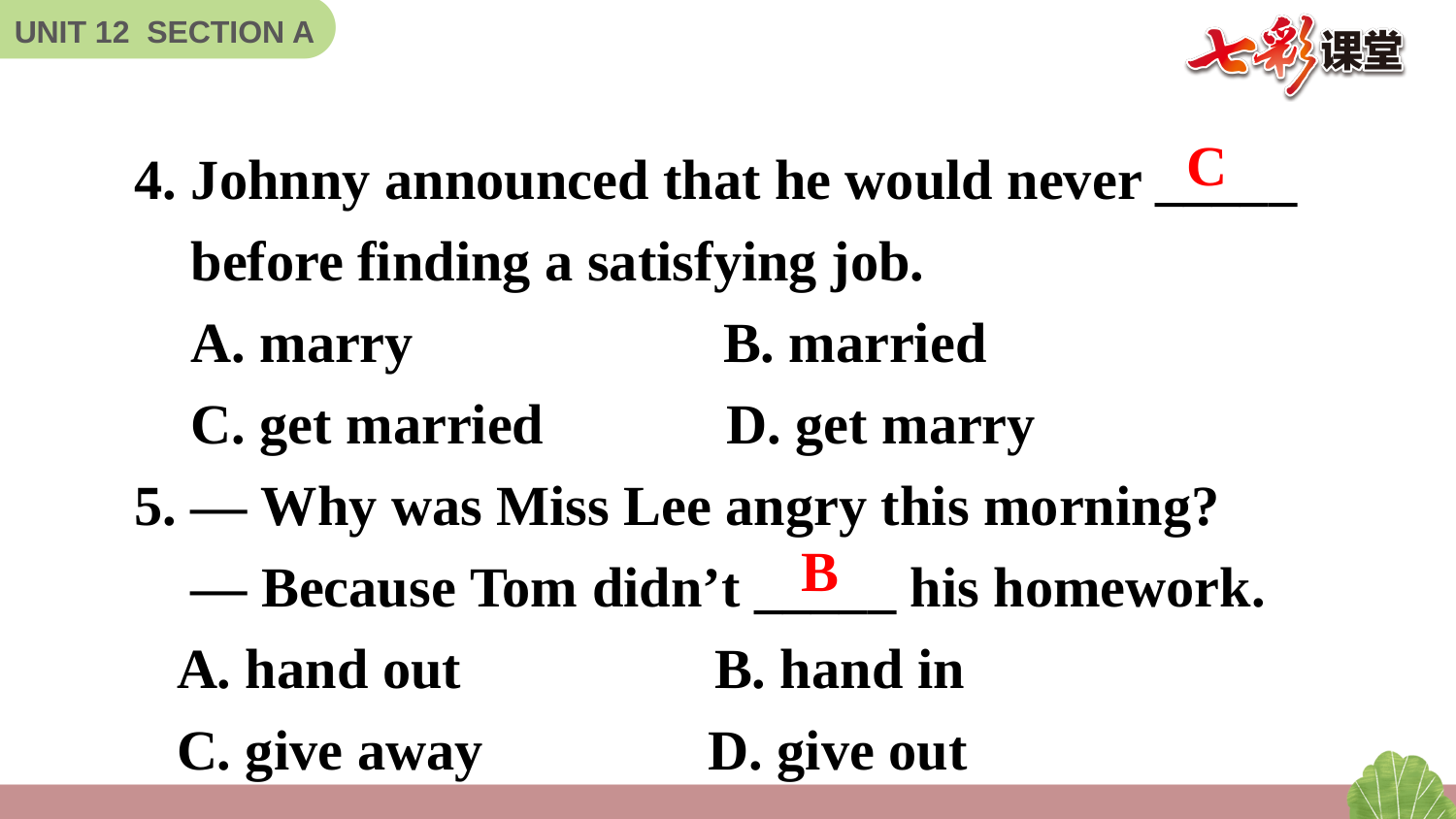

4. Johnny announced that he would never _____
    before finding a satisfying job.
    A. marry                      B. married
    C. get married             D. get marry
5. — Why was Miss Lee angry this morning?
    — Because Tom didn’t _____ his homework.
   A. hand out                  B. hand in
   C. give away                D. give out
C
B